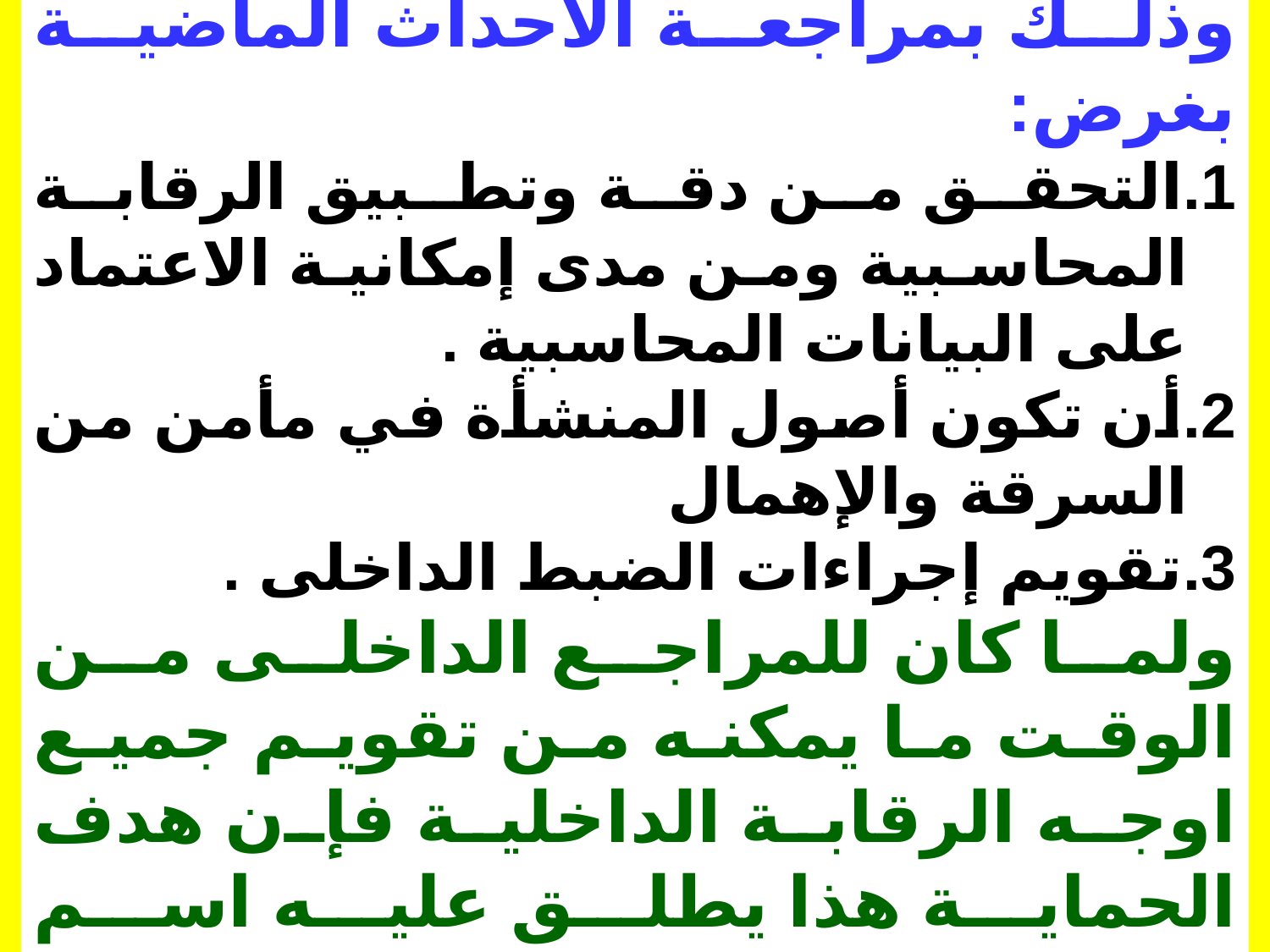

اولاً: هدف حماية المنشأة:
وذلك بمراجعة الأحداث الماضية بغرض:
التحقق من دقة وتطبيق الرقابة المحاسبية ومن مدى إمكانية الاعتماد على البيانات المحاسبية .
أن تكون أصول المنشأة في مأمن من السرقة والإهمال
تقويم إجراءات الضبط الداخلى .
ولما كان للمراجع الداخلى من الوقت ما يمكنه من تقويم جميع اوجه الرقابة الداخلية فإن هدف الحماية هذا يطلق عليه اسم المراجعة المالية Financial Auditing .